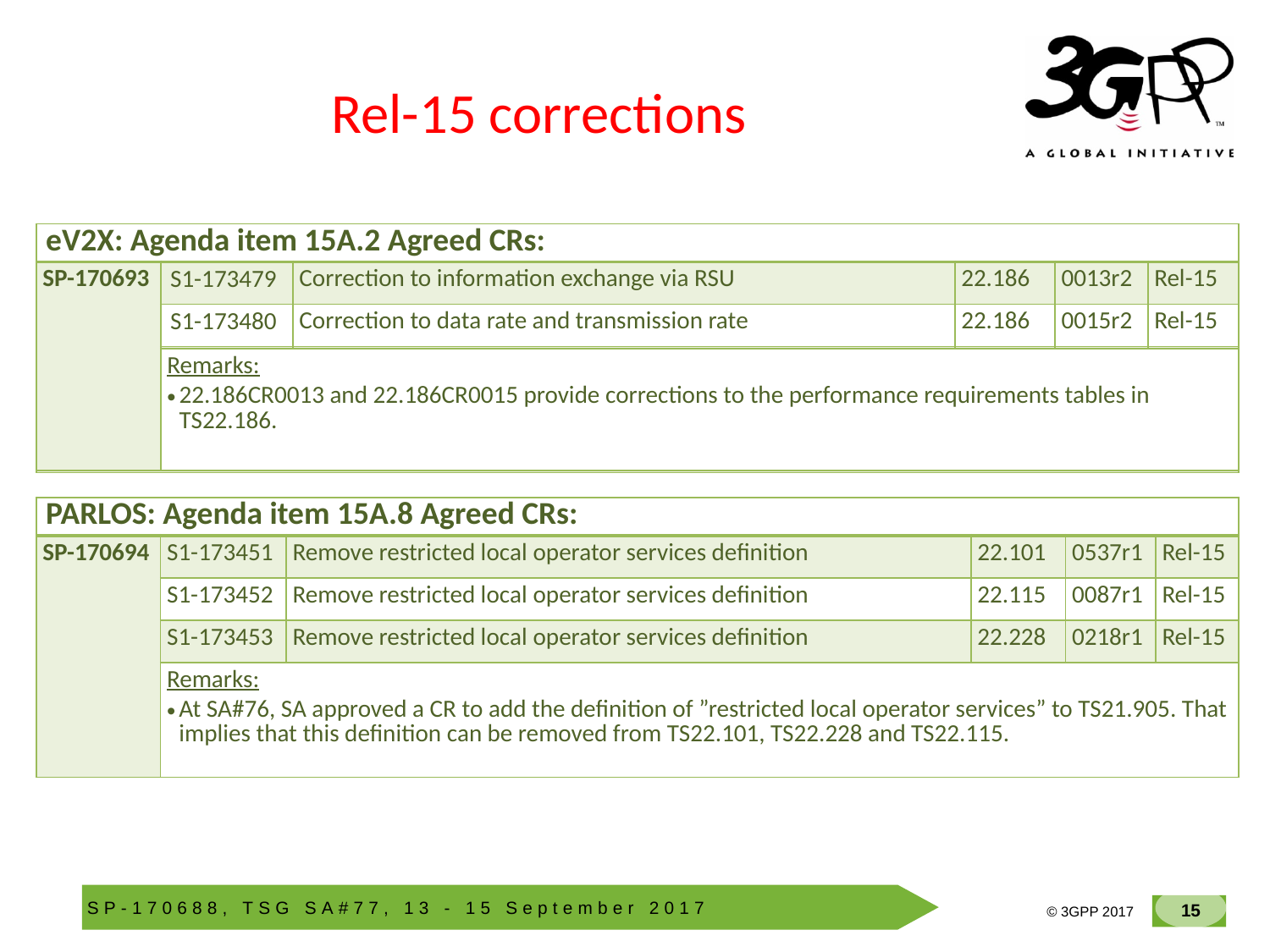

# Rel-15 corrections
| eV2X: Agenda item 15A.2 Agreed CRs: |  |  |  |  |  |
| --- | --- | --- | --- | --- | --- |
| SP-170693 | S1-173479 | Correction to information exchange via RSU | 22.186 | 0013r2 | Rel-15 |
|  | S1-173480 | Correction to data rate and transmission rate | 22.186 | 0015r2 | Rel-15 |
|  |  |  |  |  |  |
|  | Remarks: 22.186CR0013 and 22.186CR0015 provide corrections to the performance requirements tables in TS22.186. |  |  |  |  |
|  |  |  |  |  |  |
| PARLOS: Agenda item 15A.8 Agreed CRs: |  |  |  |  |  |
| --- | --- | --- | --- | --- | --- |
| SP-170694 | S1-173451 | Remove restricted local operator services definition | 22.101 | 0537r1 | Rel-15 |
|  | S1-173452 | Remove restricted local operator services definition | 22.115 | 0087r1 | Rel-15 |
|  | S1-173453 | Remove restricted local operator services definition | 22.228 | 0218r1 | Rel-15 |
|  | Remarks: At SA#76, SA approved a CR to add the definition of ”restricted local operator services” to TS21.905. That implies that this definition can be removed from TS22.101, TS22.228 and TS22.115. |  |  |  |  |